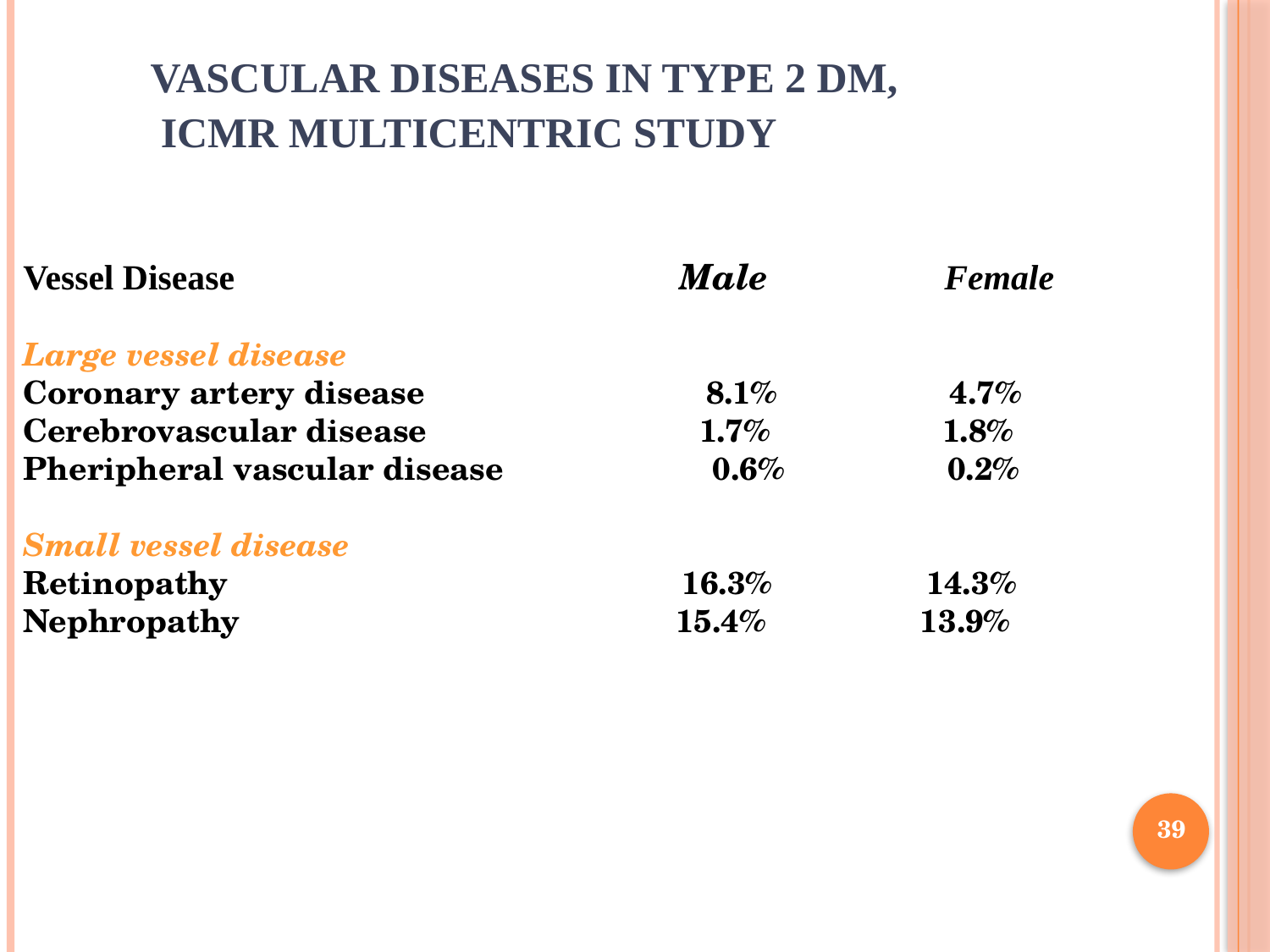

VASCULAR DISEASES IN TYPE 2 DM,
             ICMR MULTICENTRIC STUDY

Vessel Disease                                                  Male                   Female

Large vessel disease
Coronary artery disease                               8.1%                   4.7%
Cerebrovascular disease                              1.7%                   1.8%
Pheripheral vascular disease                       0.6%                  0.2%

Small vessel disease
Retinopathy                                                  16.3%                 14.3%
Nephropathy                                                15.4%                 13.9%

39